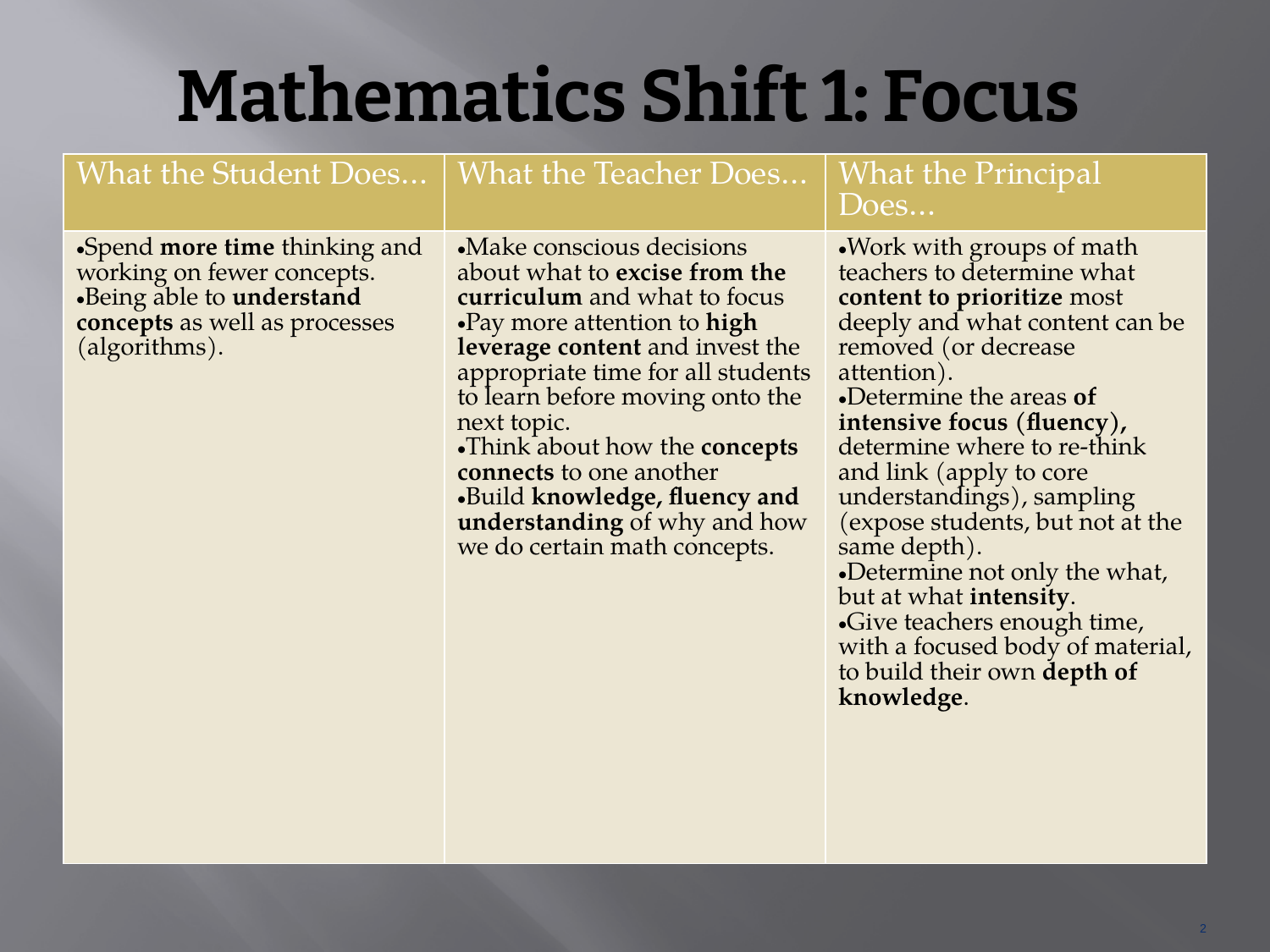

# Mathematics Shift 1: Focus
| What the Student Does… | What the Teacher Does… | What the Principal Does… |
| --- | --- | --- |
| Spend more time thinking and working on fewer concepts. Being able to understand concepts as well as processes (algorithms). | Make conscious decisions about what to excise from the curriculum and what to focus Pay more attention to high leverage content and invest the appropriate time for all students to learn before moving onto the next topic. Think about how the concepts connects to one another Build knowledge, fluency and understanding of why and how we do certain math concepts. | Work with groups of math teachers to determine what content to prioritize most deeply and what content can be removed (or decrease attention). Determine the areas of intensive focus (fluency), determine where to re-think and link (apply to core understandings), sampling (expose students, but not at the same depth). Determine not only the what, but at what intensity. Give teachers enough time, with a focused body of material, to build their own depth of knowledge. |
2